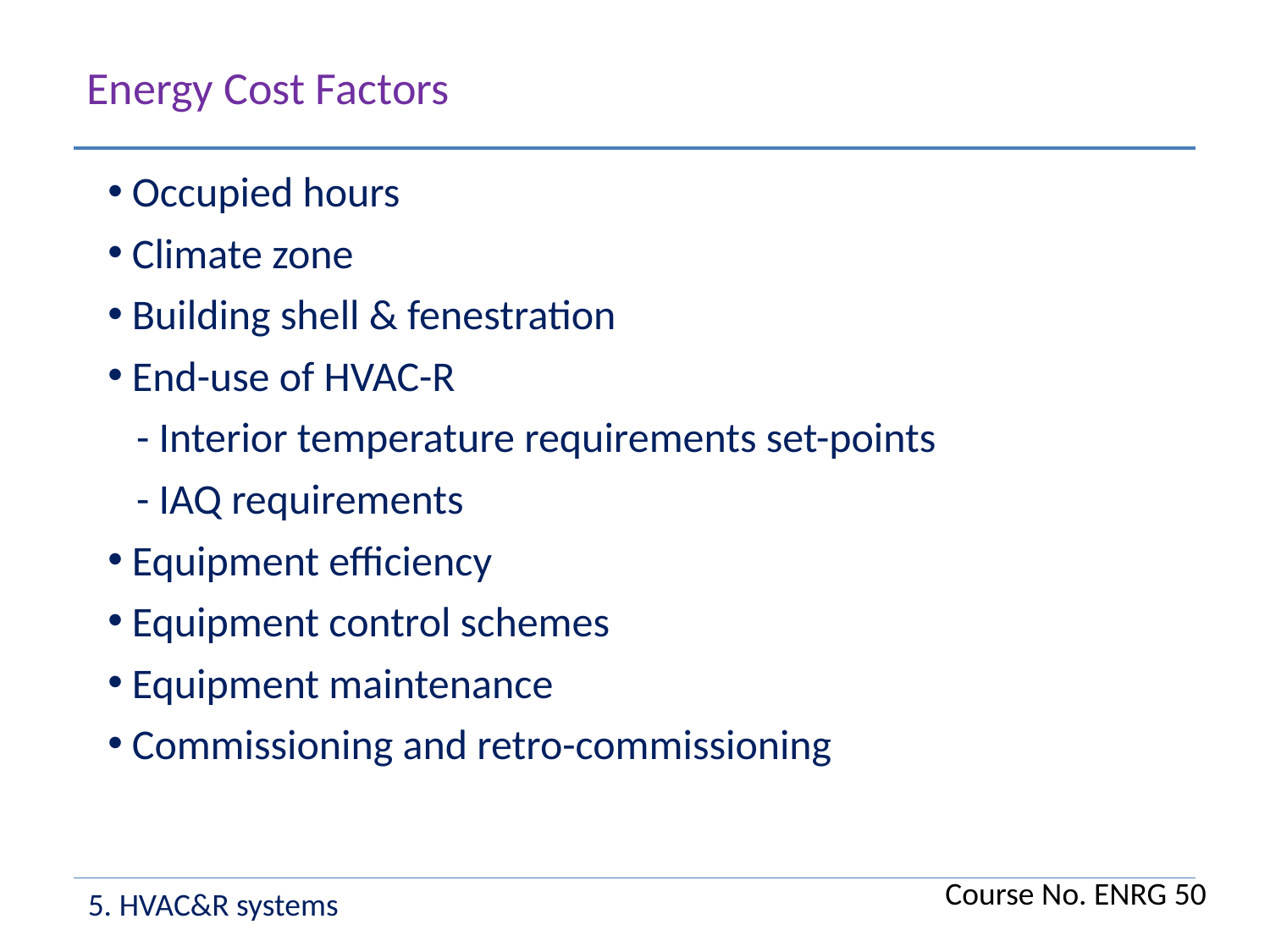

Energy Cost Factors
 Occupied hours
 Climate zone
 Building shell & fenestration
 End-use of HVAC-R
   - Interior temperature requirements set-points
   - IAQ requirements
 Equipment efficiency
 Equipment control schemes
 Equipment maintenance
 Commissioning and retro-commissioning
Course No. ENRG 50
5. HVAC&R systems